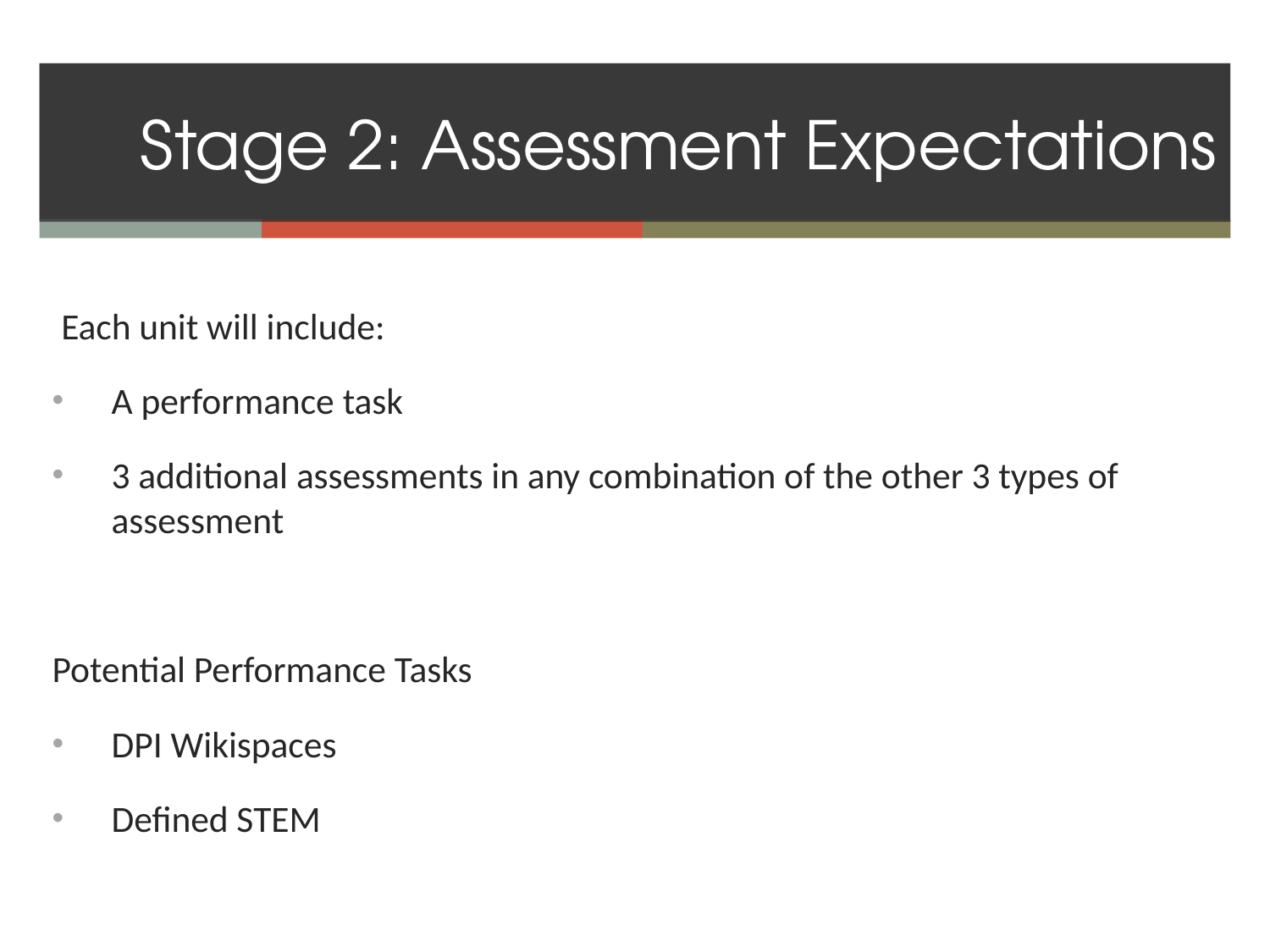

# Stage 2: Assessment Expectations
Each unit will include:
A performance task
3 additional assessments in any combination of the other 3 types of assessment

Potential Performance Tasks
DPI Wikispaces
Defined STEM